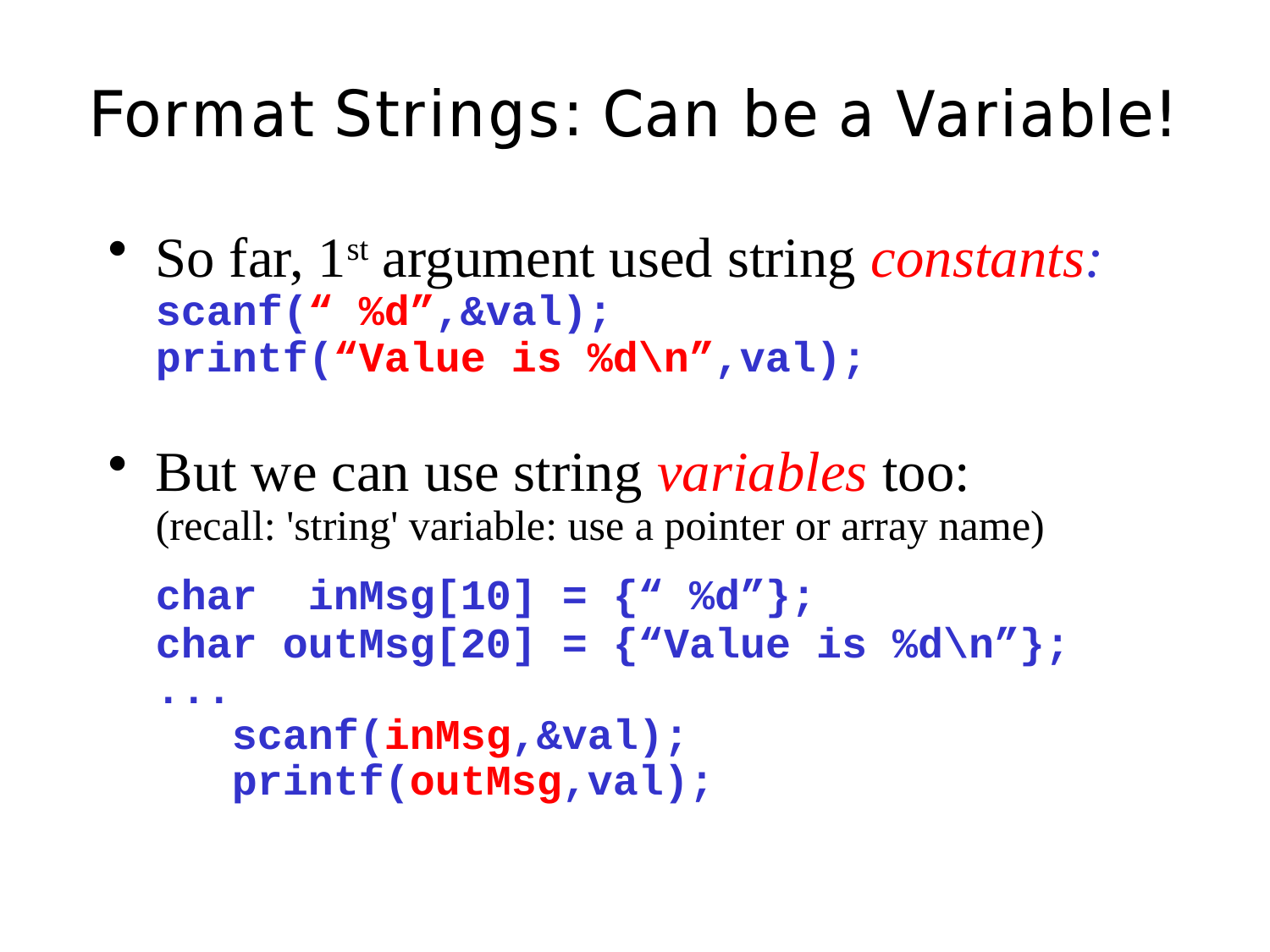

# Format Strings: Can be a Variable!
So far, 1st argument used string constants:
scanf(“ %d”,&val);
printf(“Value is %d\n”,val);
But we can use string variables too:
(recall: 'string' variable: use a pointer or array name)
	char  inMsg[10] = {“ %d”};
char outMsg[20] = {“Value is %d\n”};
...
   scanf(inMsg,&val);
   printf(outMsg,val);